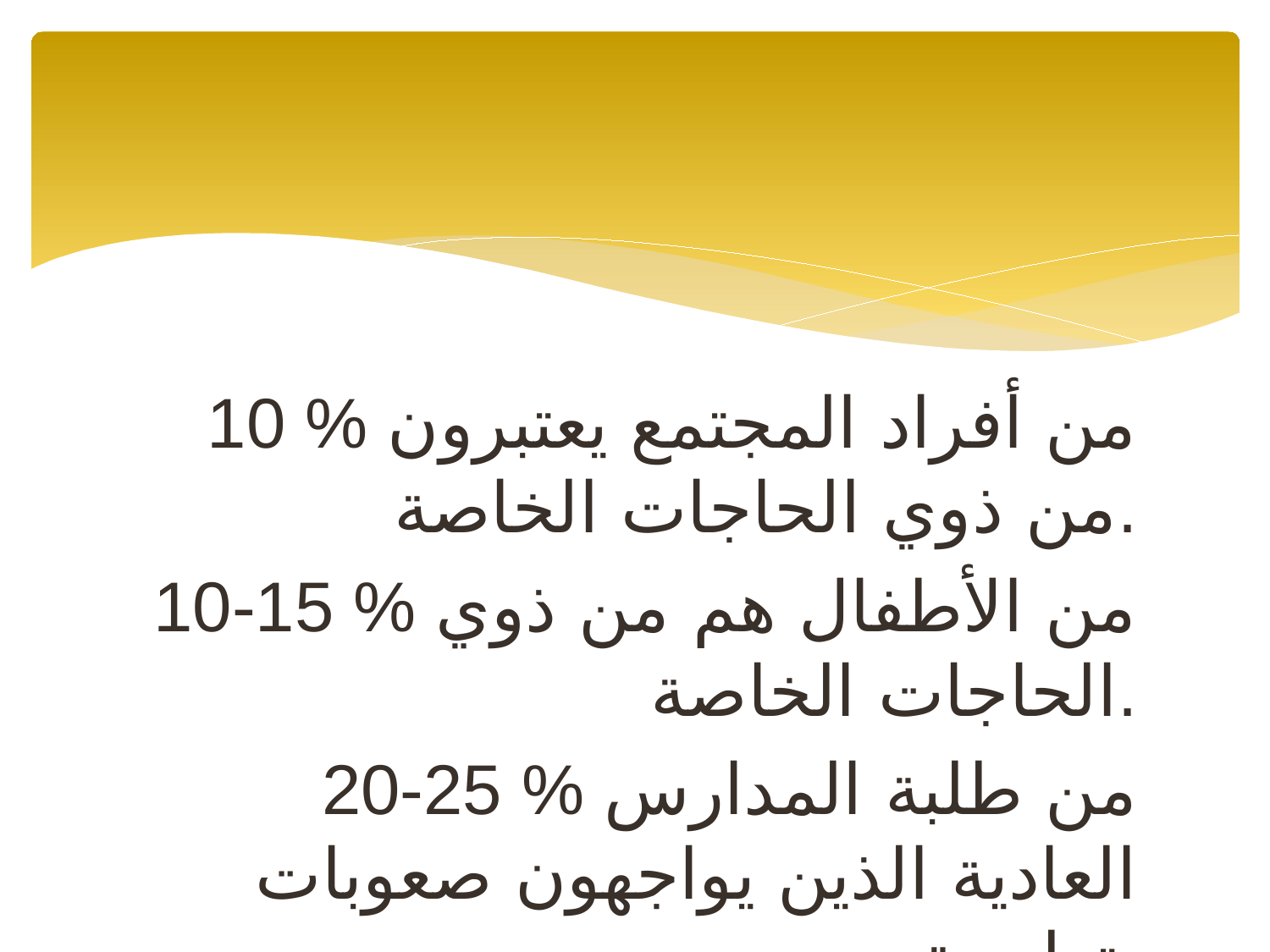

#
10 % من أفراد المجتمع يعتبرون من ذوي الحاجات الخاصة.
10-15 % من الأطفال هم من ذوي الحاجات الخاصة.
20-25 % من طلبة المدارس العادية الذين يواجهون صعوبات تعليمية.